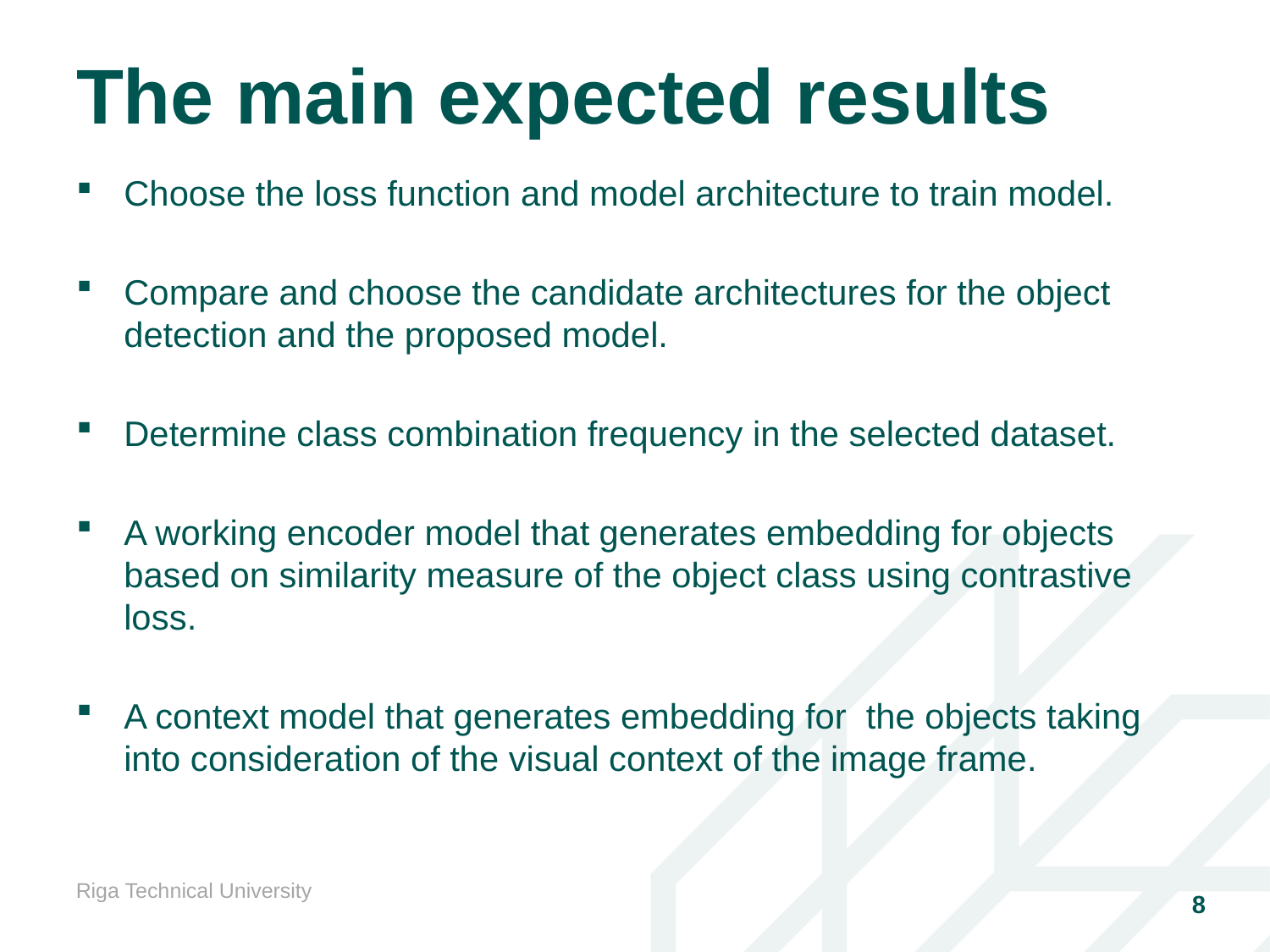

# The main expected results
Choose the loss function and model architecture to train model.

Compare and choose the candidate architectures for the object detection and the proposed model.

Determine class combination frequency in the selected dataset.

A working encoder model that generates embedding for objects based on similarity measure of the object class using contrastive loss.

A context model that generates embedding for  the objects taking into consideration of the visual context of the image frame.
Riga Technical University
8